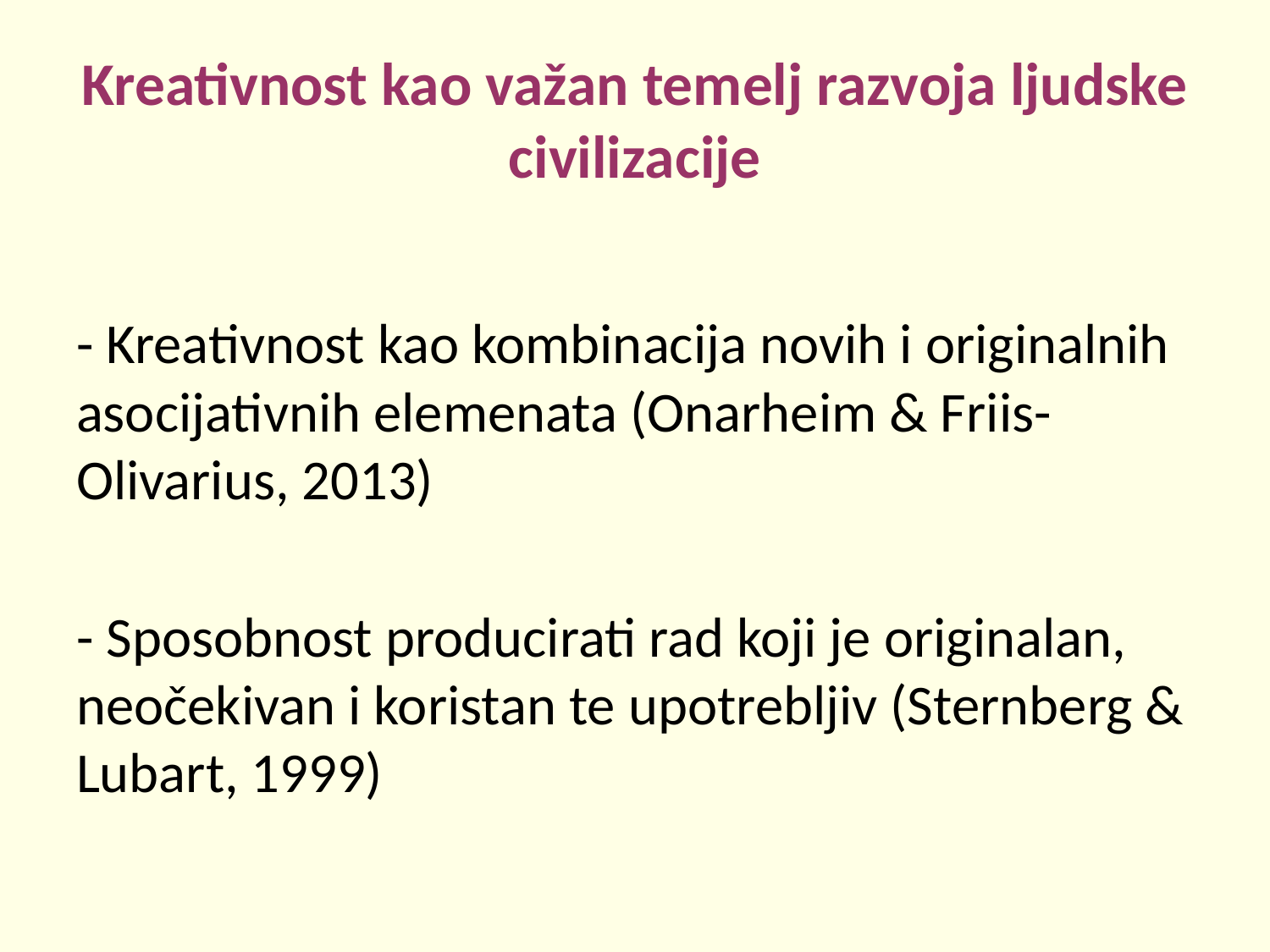

# Kreativnost kao važan temelj razvoja ljudske civilizacije

- Kreativnost kao kombinacija novih i originalnih asocijativnih elemenata (Onarheim & Friis-Olivarius, 2013)

- Sposobnost producirati rad koji je originalan, neočekivan i koristan te upotrebljiv (Sternberg & Lubart, 1999)